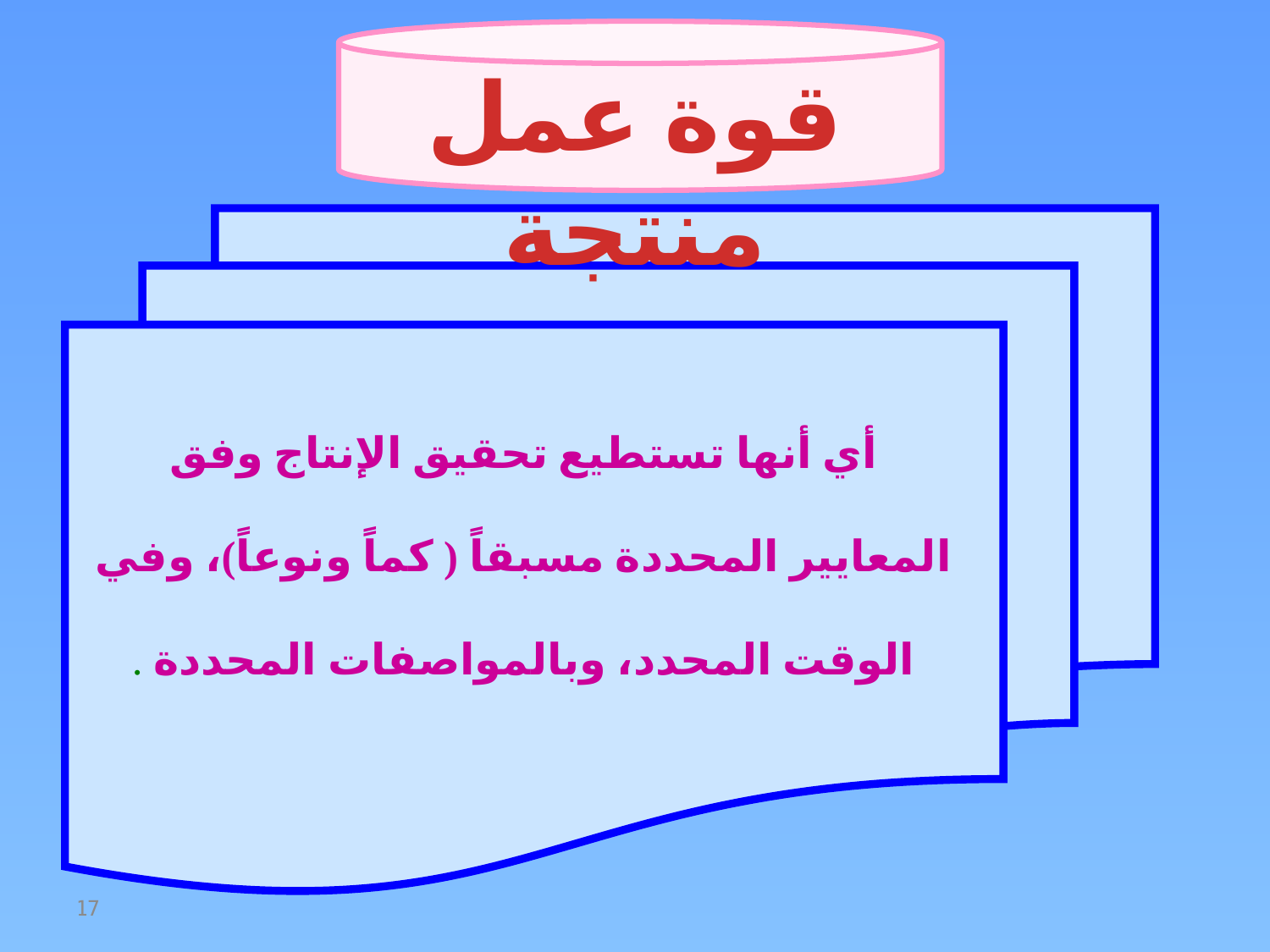

قوة عمل منتجة

أي أنها تستطيع تحقيق الإنتاج وفق المعايير المحددة مسبقاً ( كماً ونوعاً)، وفي الوقت المحدد، وبالمواصفات المحددة .

17